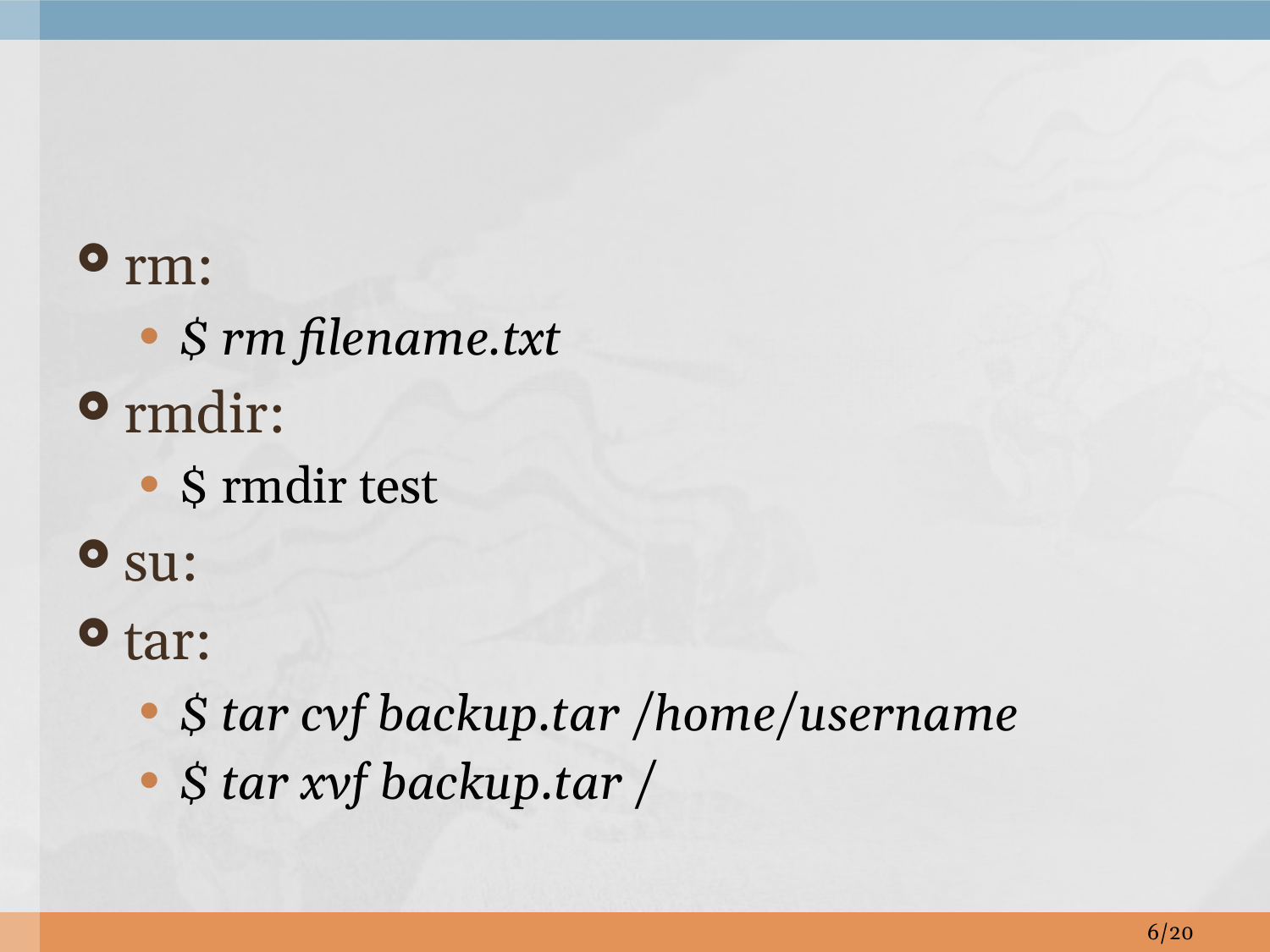

rm:
$ rm filename.txt
rmdir:
$ rmdir test
su:
tar:
$ tar cvf backup.tar /home/username
$ tar xvf backup.tar /

6/20